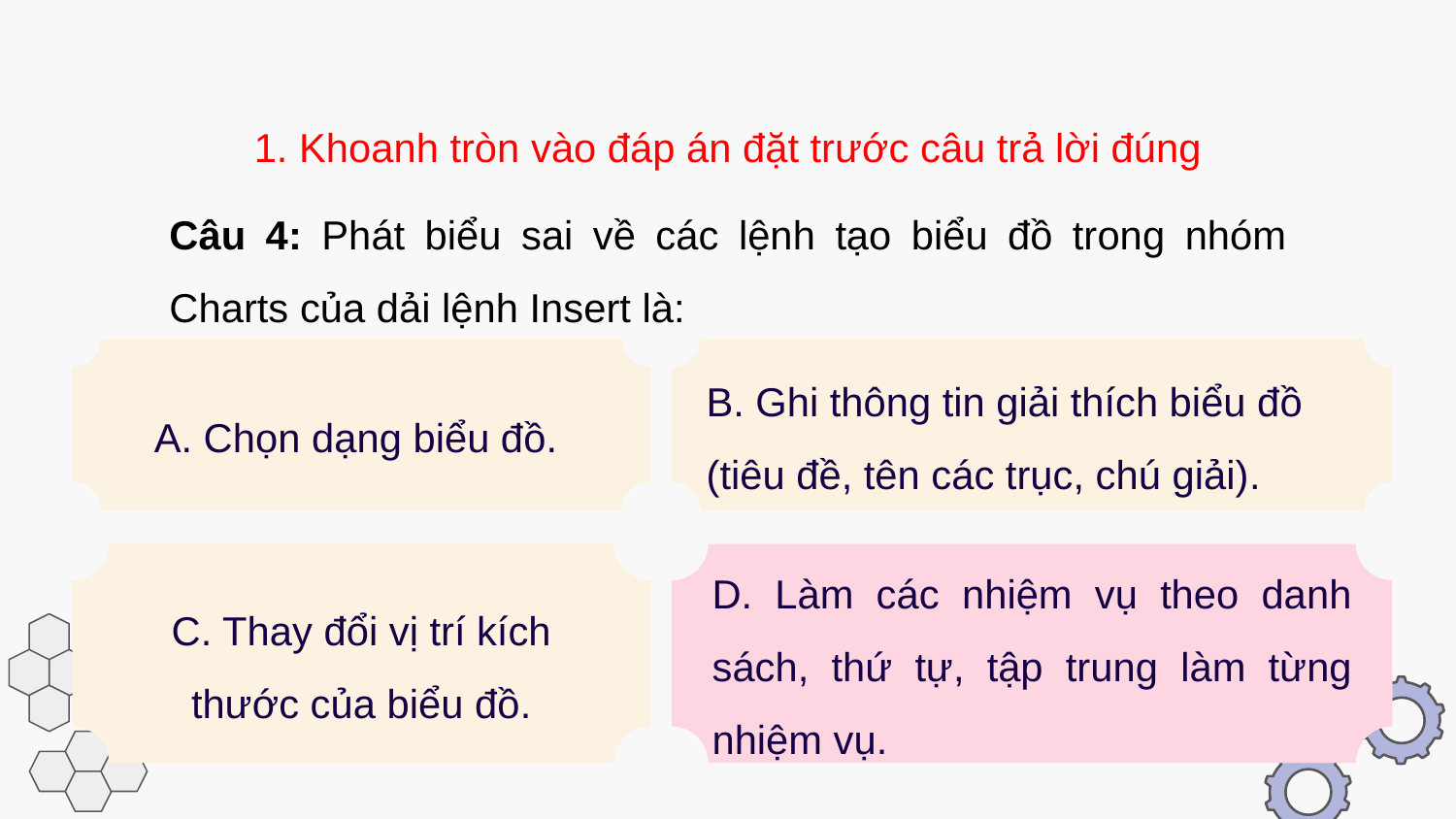

1. Khoanh tròn vào đáp án đặt trước câu trả lời đúng
Câu 4: Phát biểu sai về các lệnh tạo biểu đồ trong nhóm Charts của dải lệnh Insert là:
A. Chọn dạng biểu đồ.
B. Ghi thông tin giải thích biểu đồ (tiêu đề, tên các trục, chú giải).
D. Làm các nhiệm vụ theo danh sách, thứ tự, tập trung làm từng nhiệm vụ.
D. Làm các nhiệm vụ theo danh sách, thứ tự, tập trung làm từng nhiệm vụ.
C. Thay đổi vị trí kích thước của biểu đồ.